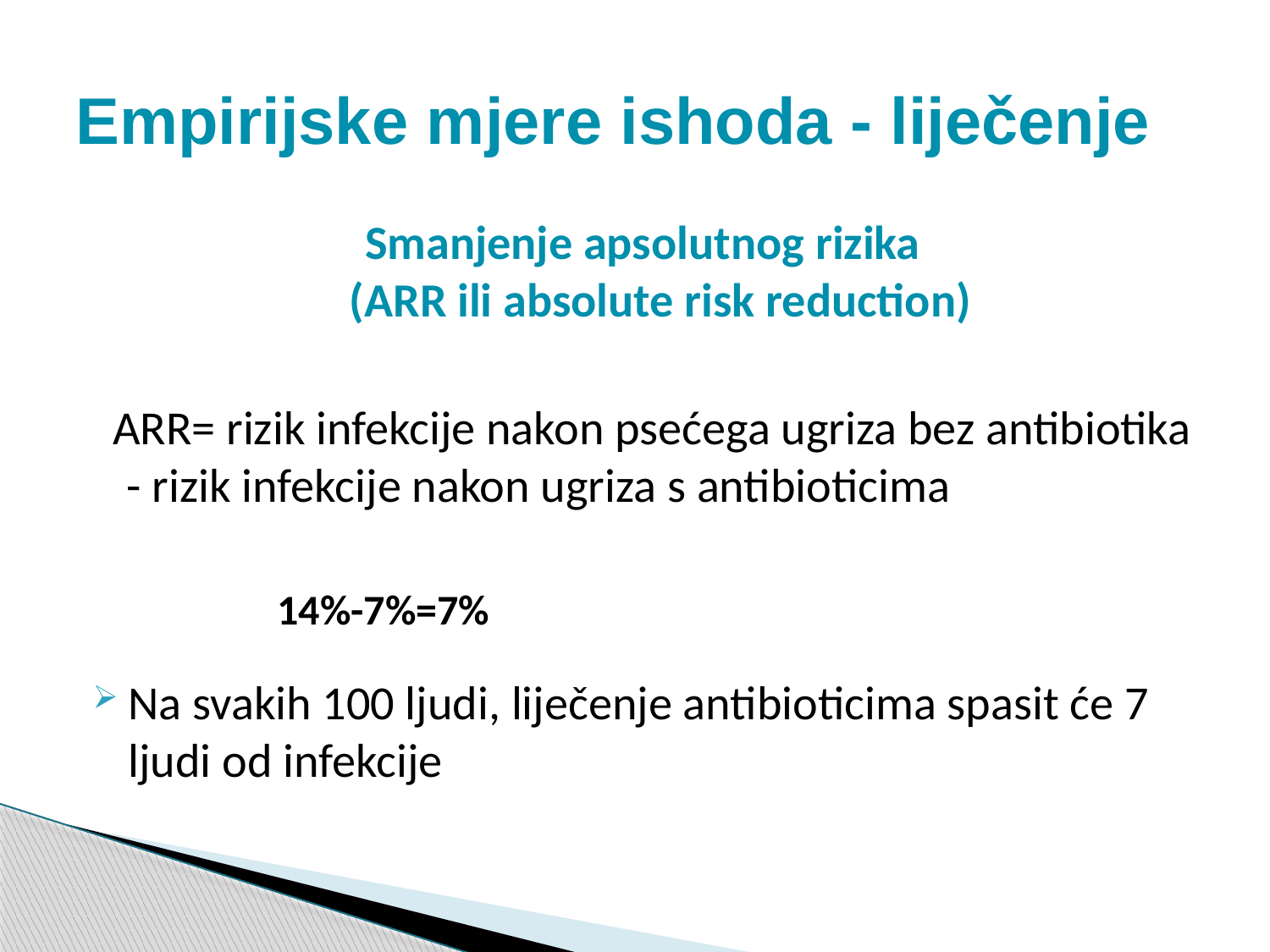

# Empirijske mjere ishoda - liječenje
Smanjenje apsolutnog rizika
(ARR ili absolute risk reduction)

  ARR= rizik infekcije nakon psećega ugriza bez antibiotika - rizik infekcije nakon ugriza s antibioticima

14%-7%=7%
Na svakih 100 ljudi, liječenje antibioticima spasit će 7 ljudi od infekcije